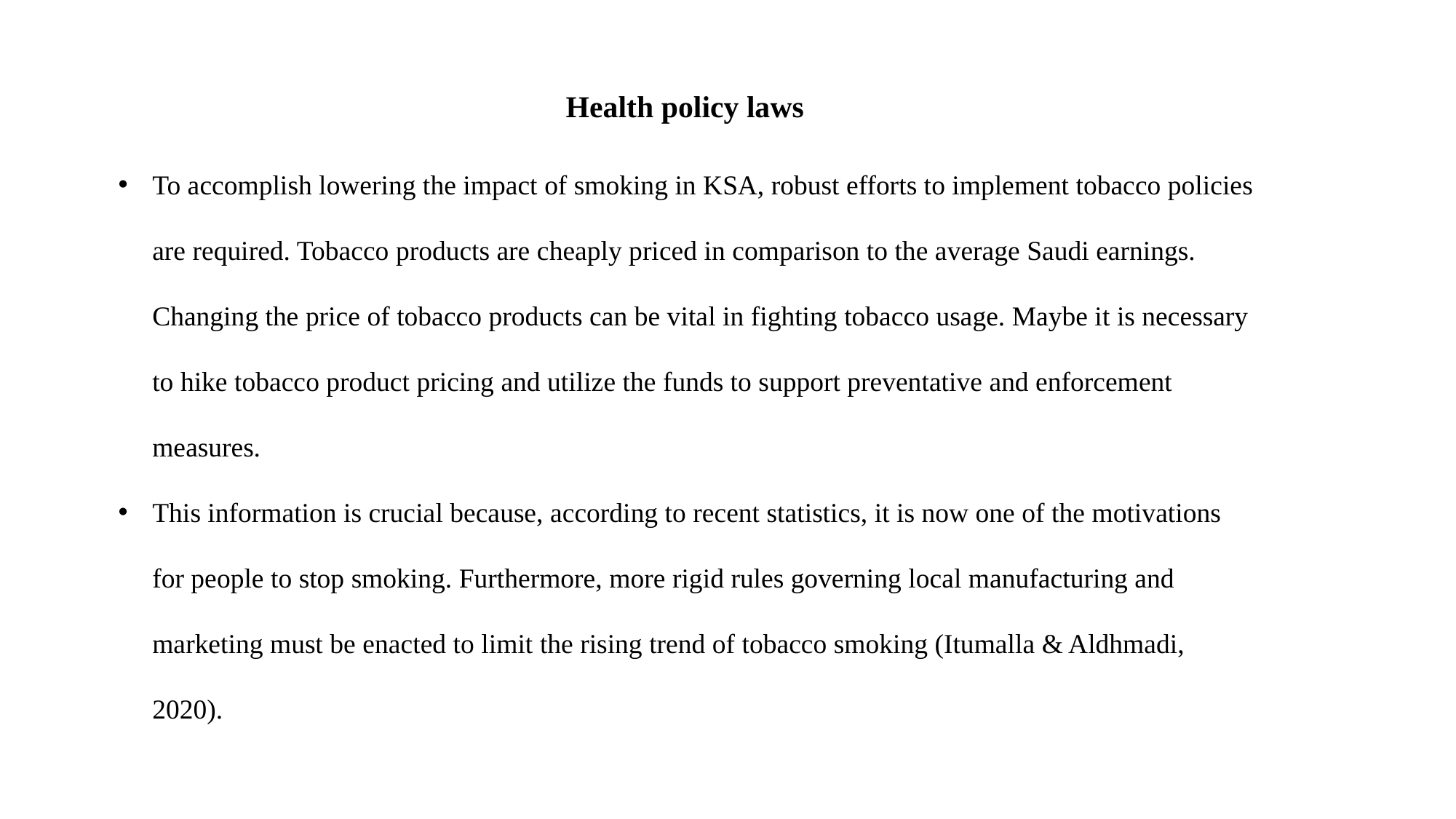

Health policy laws
To accomplish lowering the impact of smoking in KSA, robust efforts to implement tobacco policies are required. Tobacco products are cheaply priced in comparison to the average Saudi earnings. Changing the price of tobacco products can be vital in fighting tobacco usage. Maybe it is necessary to hike tobacco product pricing and utilize the funds to support preventative and enforcement measures.
This information is crucial because, according to recent statistics, it is now one of the motivations for people to stop smoking. Furthermore, more rigid rules governing local manufacturing and marketing must be enacted to limit the rising trend of tobacco smoking (Itumalla & Aldhmadi, 2020).